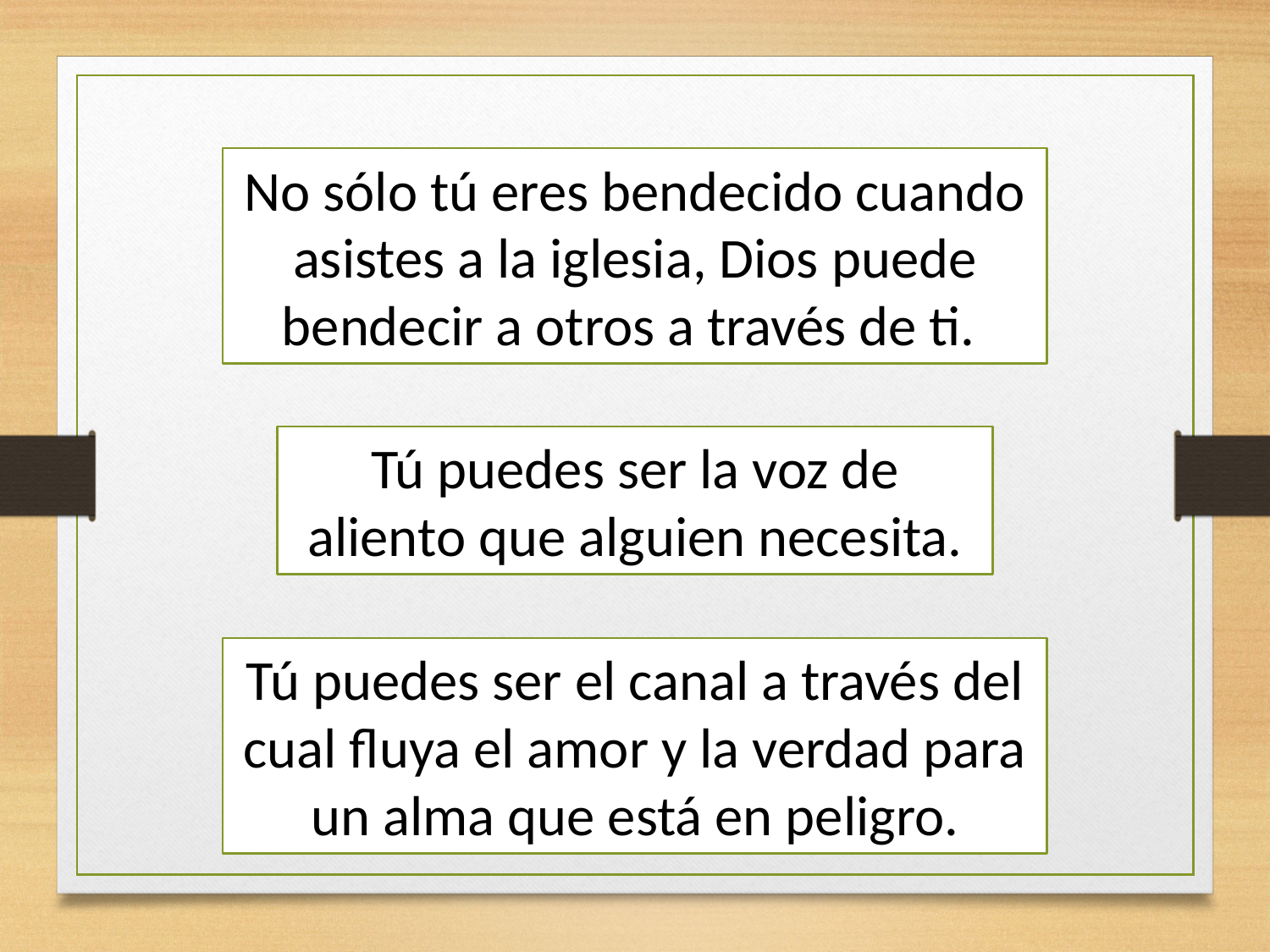

No sólo tú eres bendecido cuando asistes a la iglesia, Dios puede bendecir a otros a través de ti.
Tú puedes ser la voz de aliento que alguien necesita.
Tú puedes ser el canal a través del cual fluya el amor y la verdad para un alma que está en peligro.